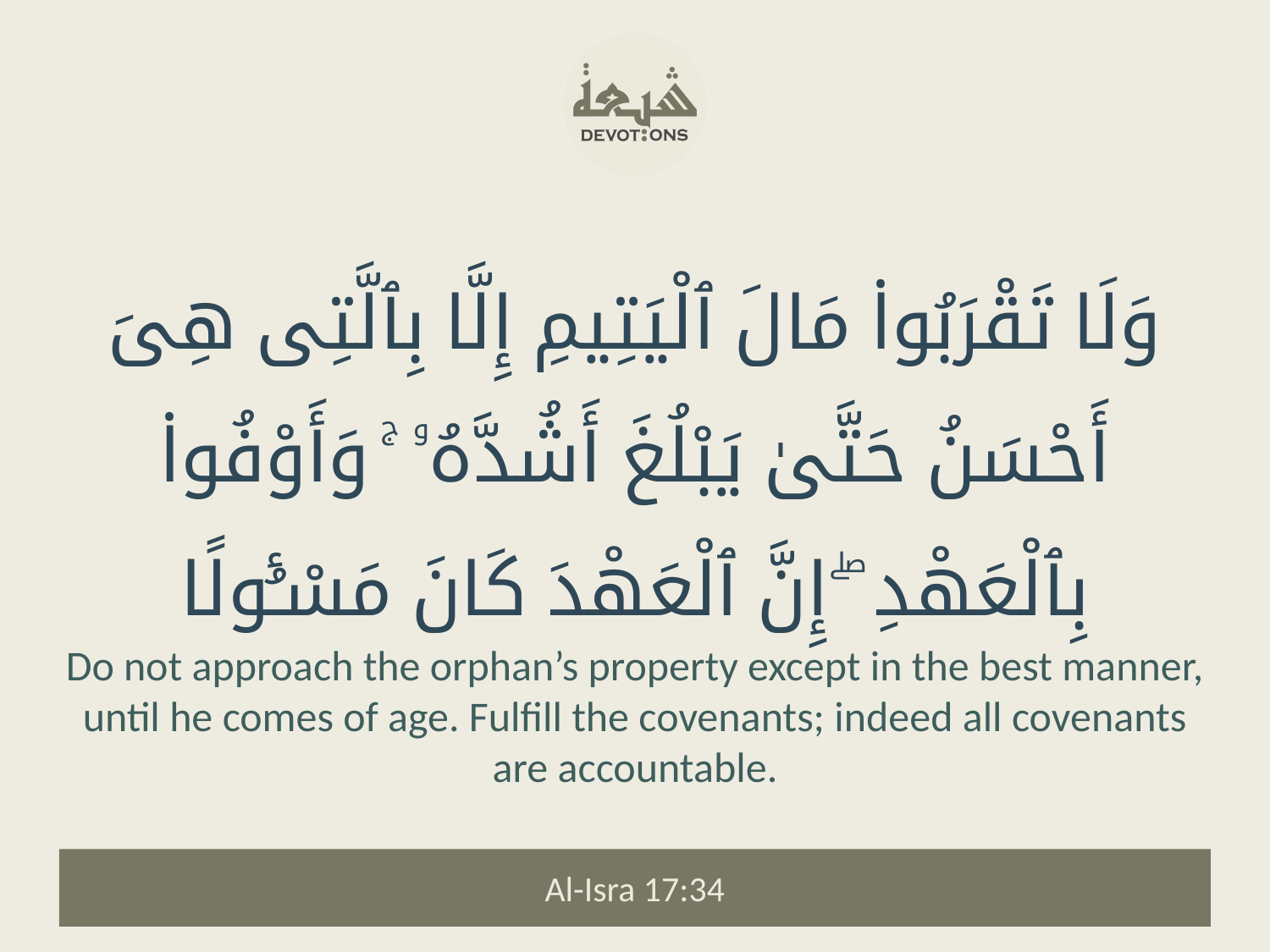

وَلَا تَقْرَبُوا۟ مَالَ ٱلْيَتِيمِ إِلَّا بِٱلَّتِى هِىَ أَحْسَنُ حَتَّىٰ يَبْلُغَ أَشُدَّهُۥ ۚ وَأَوْفُوا۟ بِٱلْعَهْدِ ۖ إِنَّ ٱلْعَهْدَ كَانَ مَسْـُٔولًا
Do not approach the orphan’s property except in the best manner, until he comes of age. Fulfill the covenants; indeed all covenants are accountable.
Al-Isra 17:34